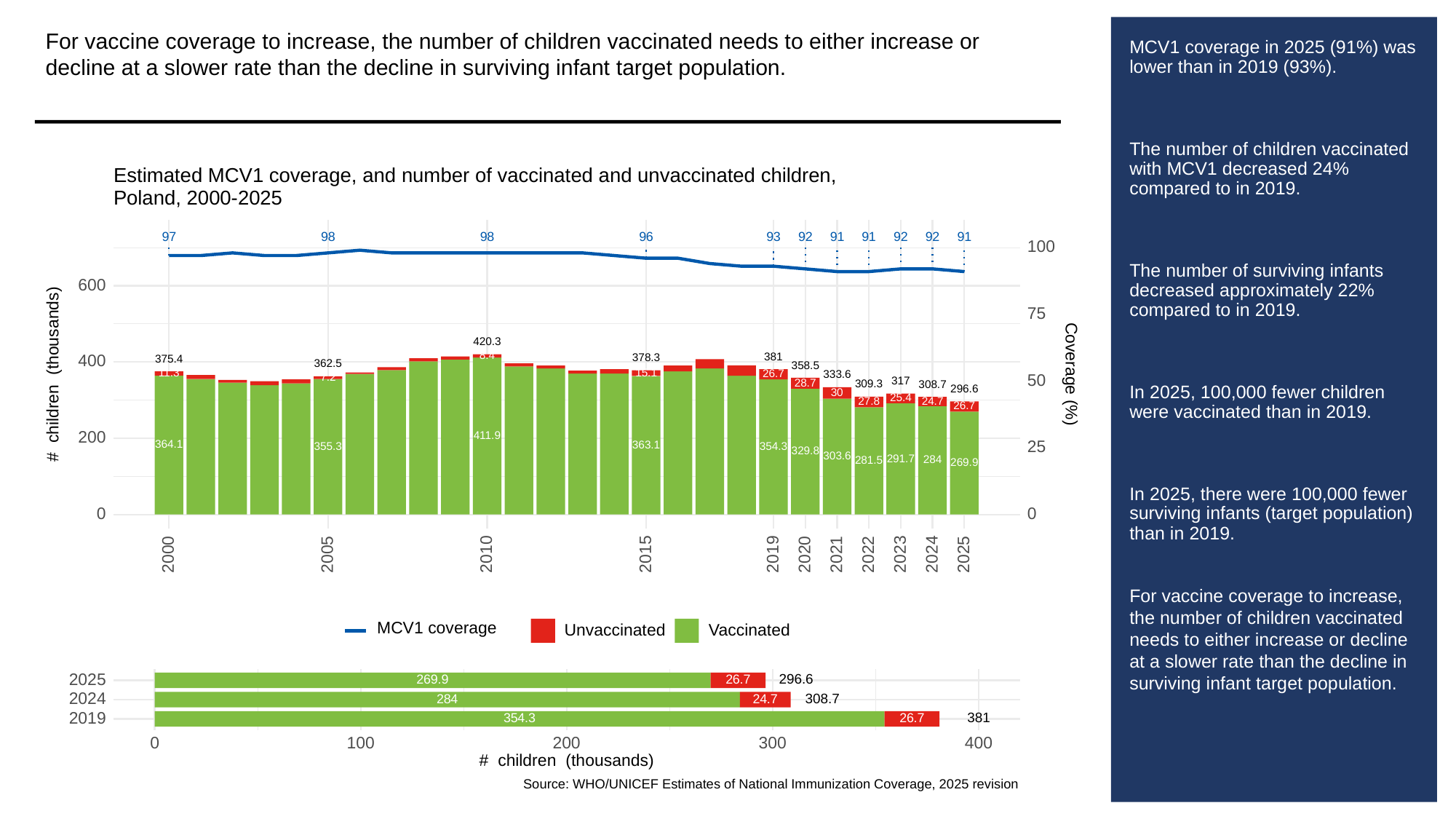

For vaccine coverage to increase, the number of children vaccinated needs to either increase or decline at a slower rate than the decline in surviving infant target population.
# MCV1 coverage in 2025 (91%) was lower than in 2019 (93%).

The number of children vaccinated with MCV1 decreased 24% compared to in 2019.

The number of surviving infants decreased approximately 22% compared to in 2019.

In 2025, 100,000 fewer children were vaccinated than in 2019.

In 2025, there were 100,000 fewer surviving infants (target population) than in 2019.

For vaccine coverage to increase, the number of children vaccinated needs to either increase or decline at a slower rate than the decline in surviving infant target population.

Estimated MCV1 coverage, and number of vaccinated and unvaccinated children,
Poland, 2000-2025

93
97
98
98
96
92
91
91
92
92
91
100

600

75

420.3
8.4
381
378.3

375.4
400

362.5

358.5

#  children  (thousands)
Coverage (%)

15.1

11.3
26.7

333.6

7.2

50

317

28.7

309.3
308.7

296.6

30

25.4

24.7
27.8

26.7

411.9
200

364.1
363.1
25
355.3
354.3
329.8
303.6
291.7
284
281.5
269.9

0
0

2023
2000
2005
2010
2015
2019
2020
2021
2022
2024
2025

MCV1 coverage
Unvaccinated
Vaccinated

2025
296.6
269.9
26.7

2024
308.7
284
24.7

2019
381
354.3
26.7

300
0
100
200
400
#  children  (thousands)
Source: WHO/UNICEF Estimates of National Immunization Coverage, 2025 revision